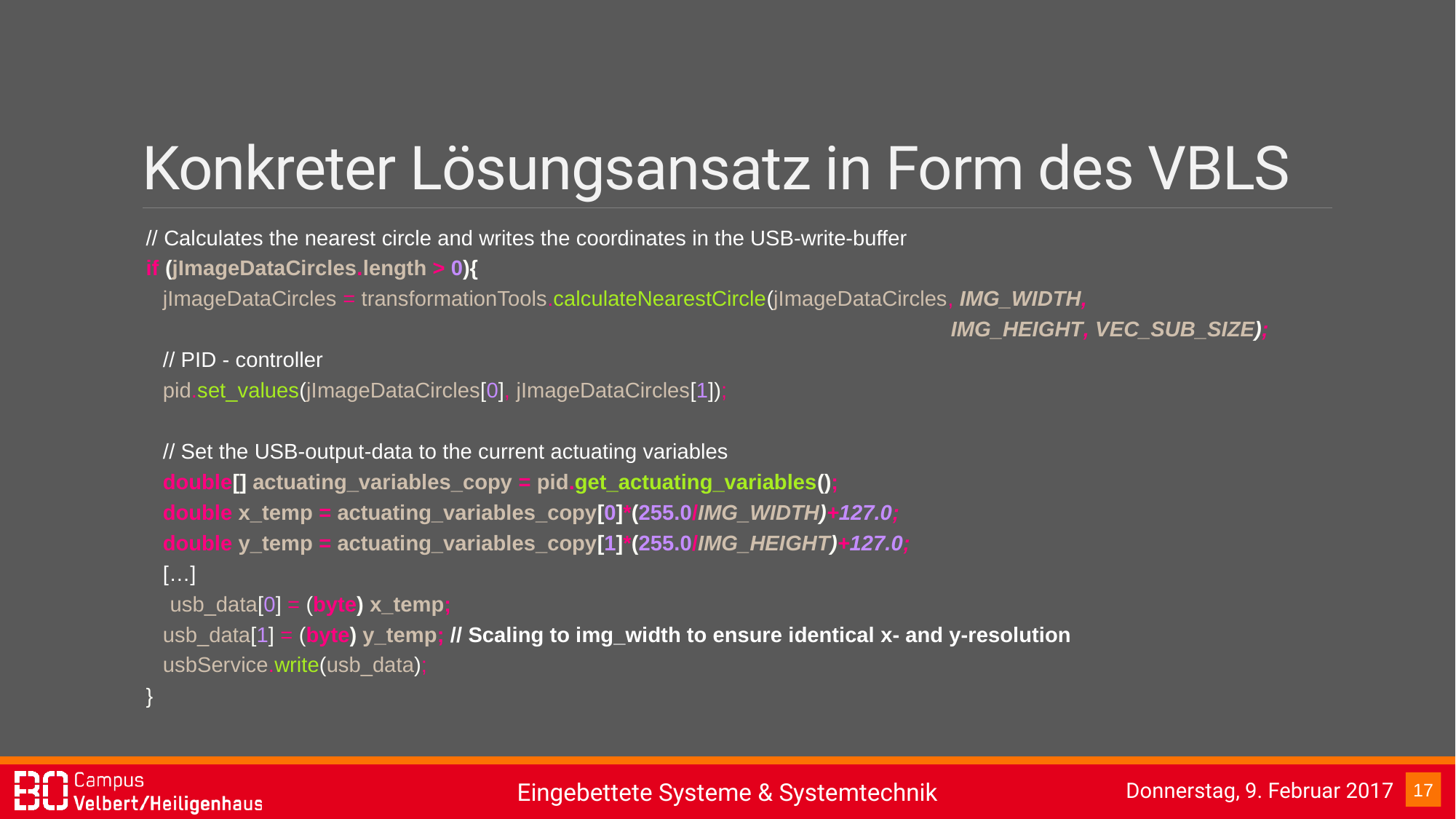

# Konkreter Lösungsansatz in Form des VBLS
// Calculates the nearest circle and writes the coordinates in the USB-write-buffer
if (jImageDataCircles.length > 0){
 jImageDataCircles = transformationTools.calculateNearestCircle(jImageDataCircles, IMG_WIDTH,
							     IMG_HEIGHT, VEC_SUB_SIZE);
 // PID - controller
 pid.set_values(jImageDataCircles[0], jImageDataCircles[1]);

 // Set the USB-output-data to the current actuating variables
 double[] actuating_variables_copy = pid.get_actuating_variables();
 double x_temp = actuating_variables_copy[0]*(255.0/IMG_WIDTH)+127.0;
 double y_temp = actuating_variables_copy[1]*(255.0/IMG_HEIGHT)+127.0;
 […]
usb_data[0] = (byte) x_temp;
 usb_data[1] = (byte) y_temp; // Scaling to img_width to ensure identical x- and y-resolution
 usbService.write(usb_data);
}
Donnerstag, 9. Februar 2017
17